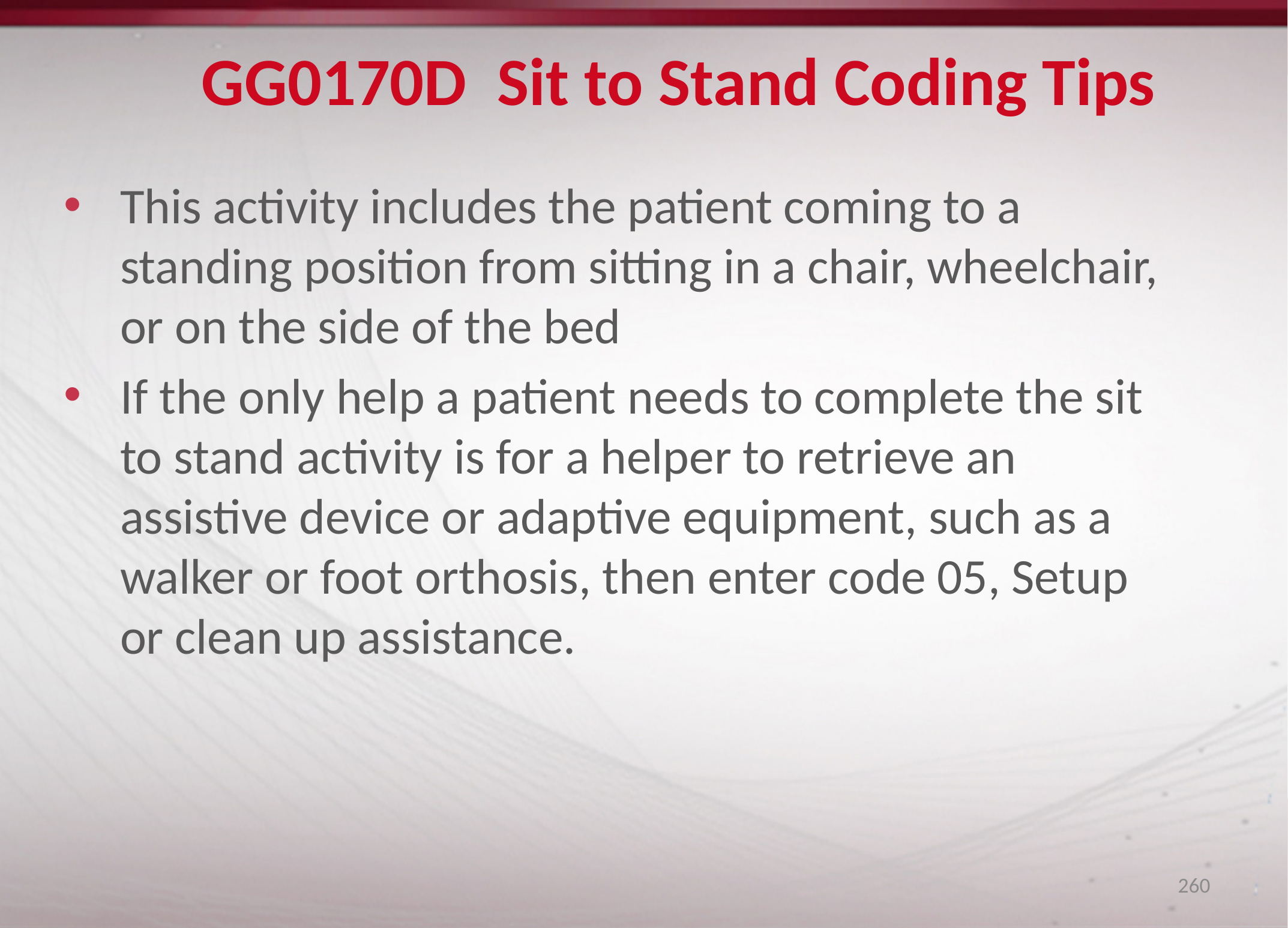

# GG0170D  Sit to Stand Coding Tips
This activity includes the patient coming to a standing position from sitting in a chair, wheelchair, or on the side of the bed
If the only help a patient needs to complete the sit to stand activity is for a helper to retrieve an assistive device or adaptive equipment, such as a walker or foot orthosis, then enter code 05, Setup or clean up assistance.
260